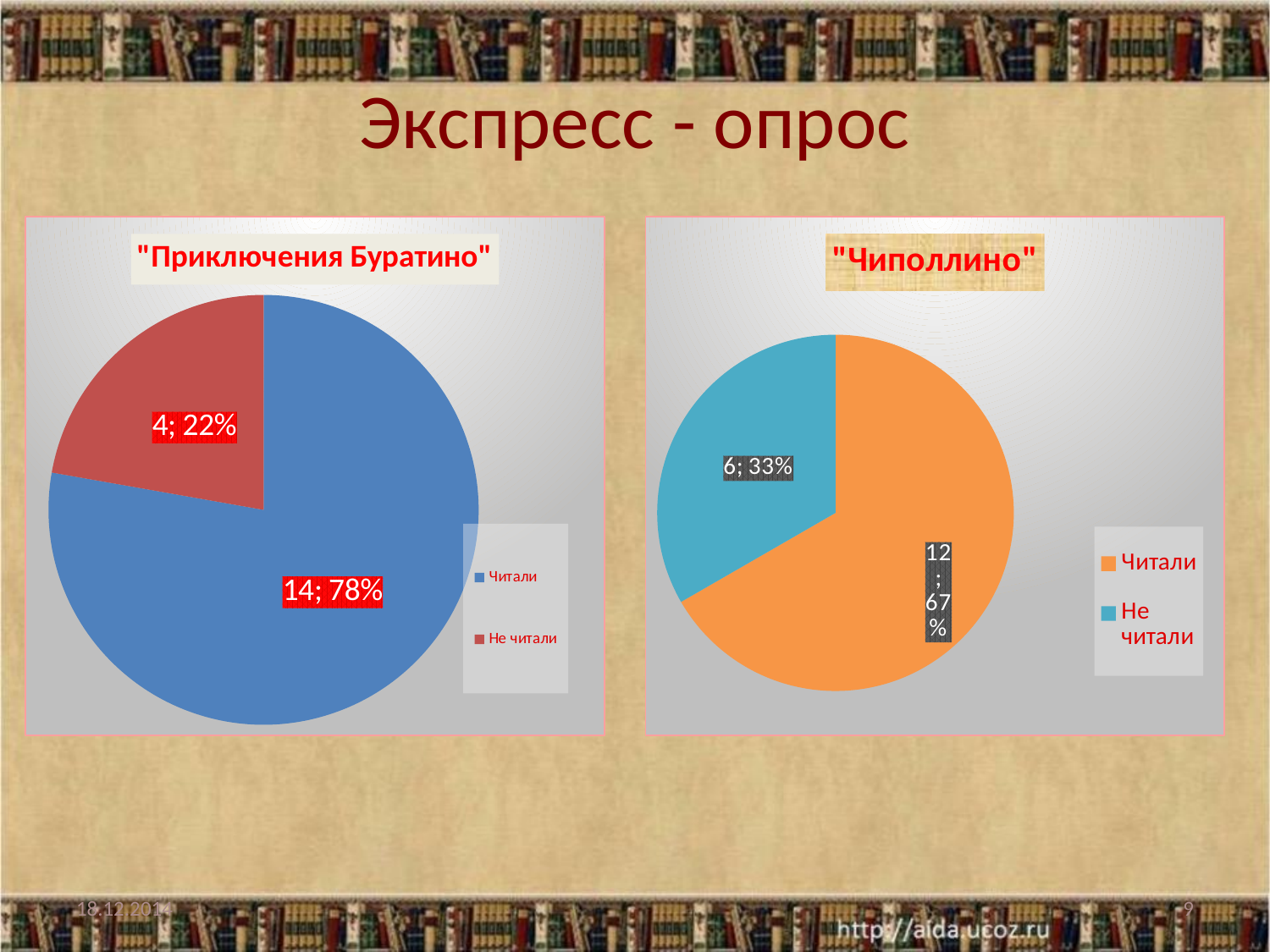

# Экспресс - опрос

### Chart: "Приключения Буратино"

| Category | "Приключение Буратино" |
|---|---|
| Читали | 14.0 |
| Не читали | 4.0 |

### Chart: "Чиполлино"

| Category | "Чиполлино" |
|---|---|
| Читали | 12.0 |
| Не читали | 6.0 |
18.12.2014
9